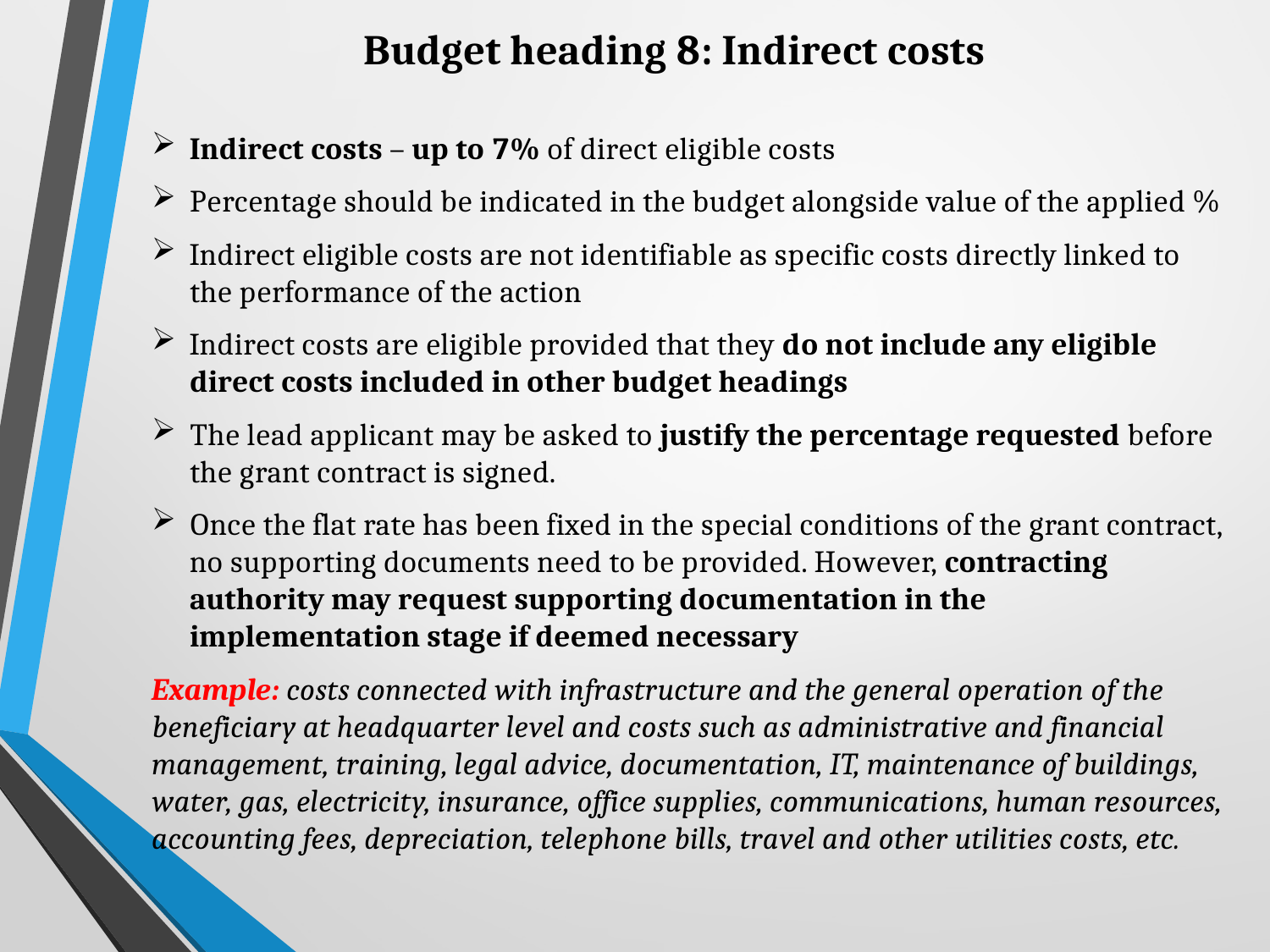

# Budget heading 8: Indirect costs
Indirect costs – up to 7% of direct eligible costs
Percentage should be indicated in the budget alongside value of the applied %
Indirect eligible costs are not identifiable as specific costs directly linked to the performance of the action
Indirect costs are eligible provided that they do not include any eligible direct costs included in other budget headings
The lead applicant may be asked to justify the percentage requested before the grant contract is signed.
Once the flat rate has been fixed in the special conditions of the grant contract, no supporting documents need to be provided. However, contracting authority may request supporting documentation in the implementation stage if deemed necessary
Example: costs connected with infrastructure and the general operation of the beneficiary at headquarter level and costs such as administrative and financial management, training, legal advice, documentation, IT, maintenance of buildings, water, gas, electricity, insurance, office supplies, communications, human resources, accounting fees, depreciation, telephone bills, travel and other utilities costs, etc.